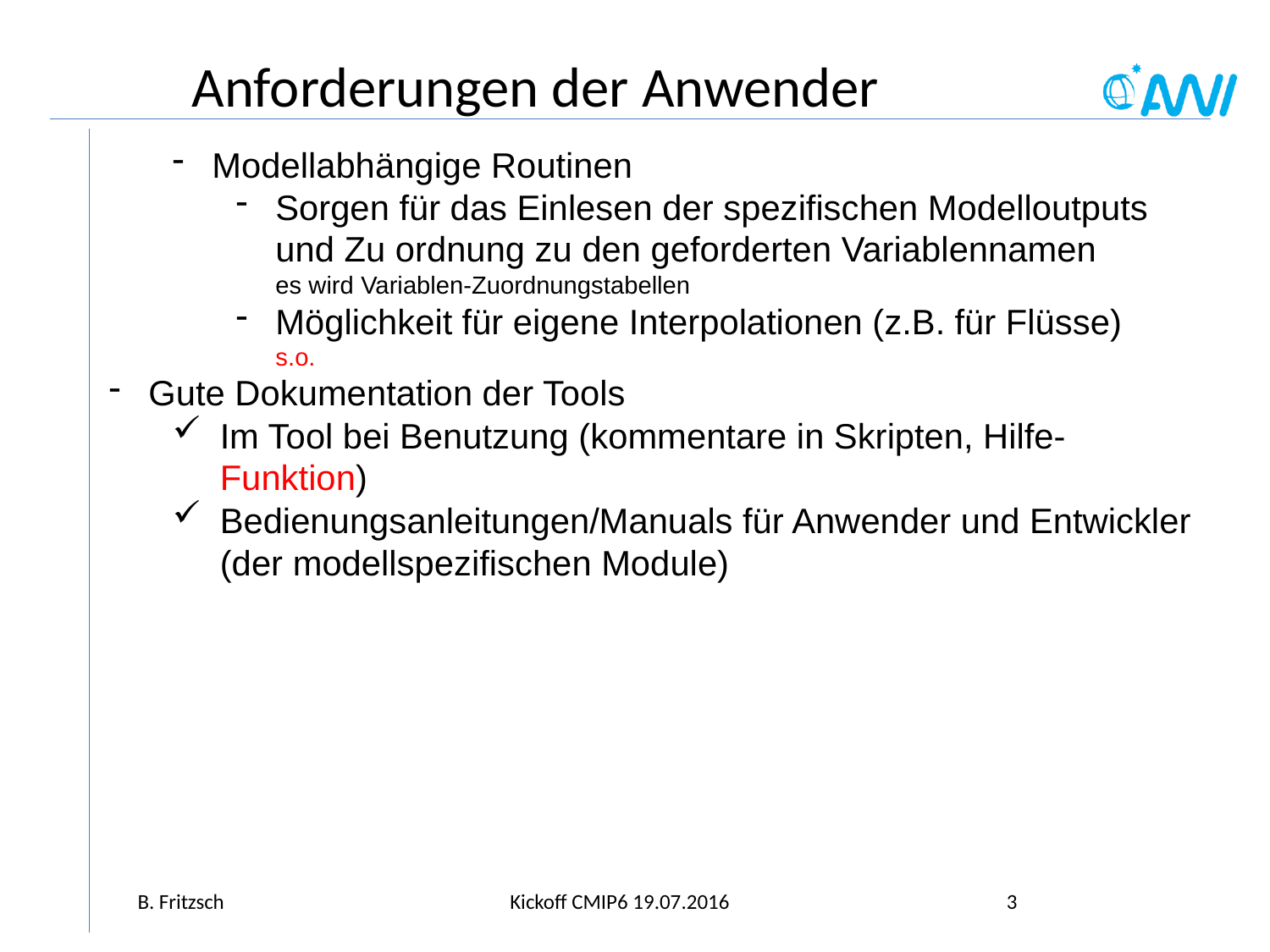

# Anforderungen der Anwender
Modellabhängige Routinen
Sorgen für das Einlesen der spezifischen Modelloutputs und Zu ordnung zu den geforderten Variablennamen
es wird Variablen-Zuordnungstabellen
Möglichkeit für eigene Interpolationen (z.B. für Flüsse)
s.o.
Gute Dokumentation der Tools
Im Tool bei Benutzung (kommentare in Skripten, Hilfe-Funktion)
Bedienungsanleitungen/Manuals für Anwender und Entwickler (der modellspezifischen Module)